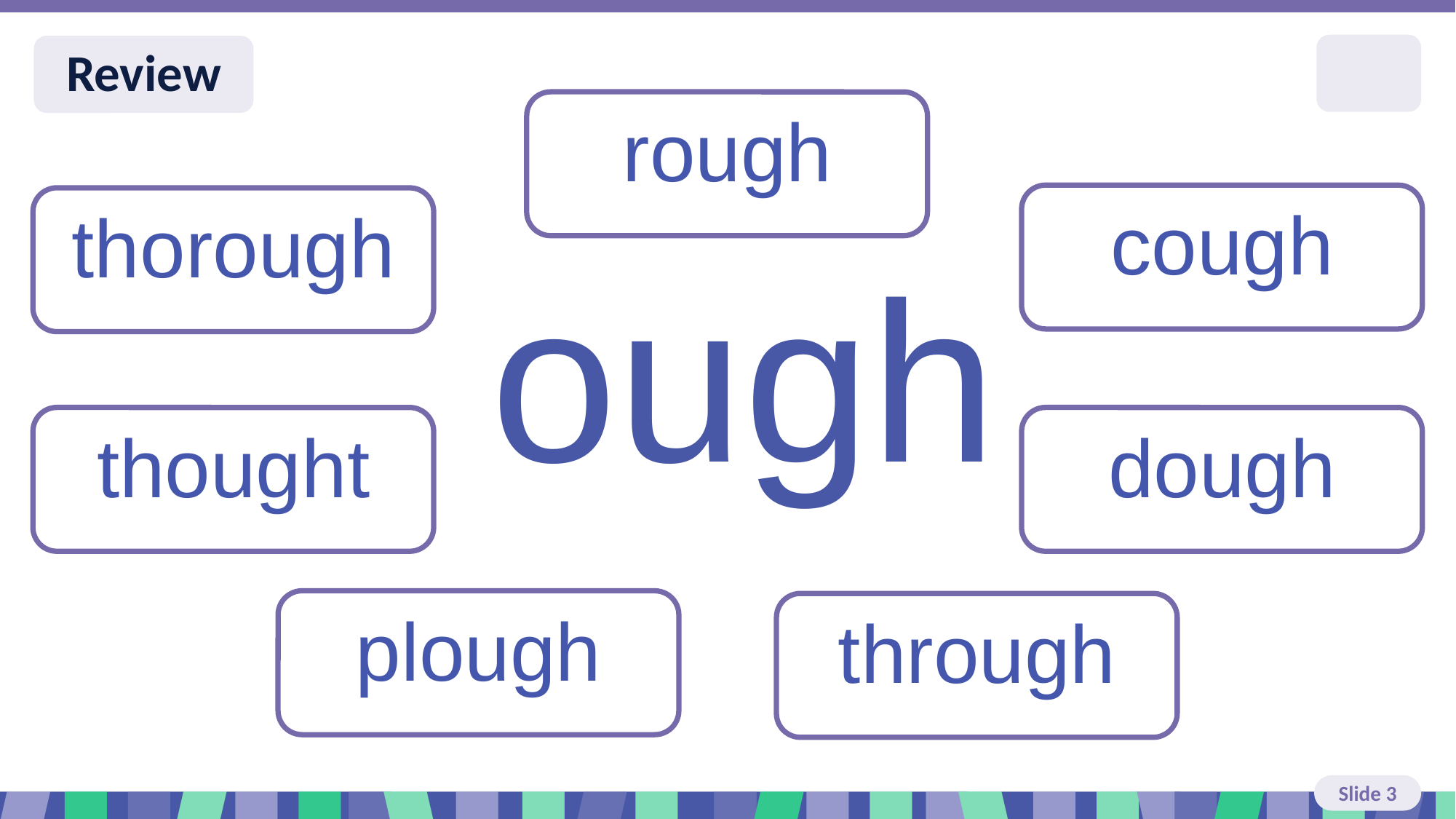

# Slide 3 Review You do

rough

cough

thorough
 ough

thought

dough

plough

through